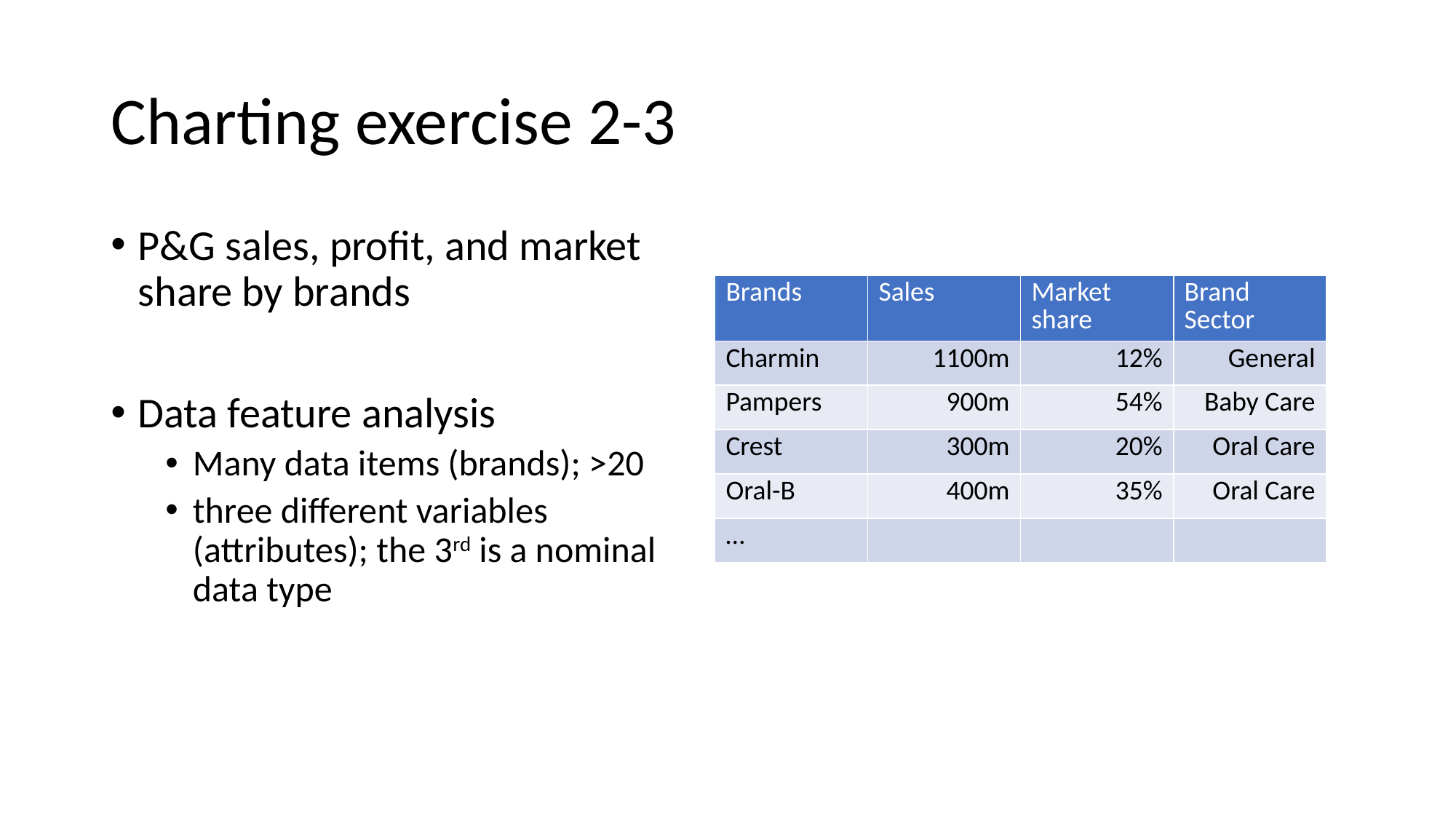

# Charting exercise 2-3
P&G sales, profit, and market share by brands

Data feature analysis
Many data items (brands); >20
three different variables (attributes); the 3rd is a nominal data type
| Brands | Sales | Market share | Brand Sector |
| --- | --- | --- | --- |
| Charmin | 1100m | 12% | General |
| Pampers | 900m | 54% | Baby Care |
| Crest | 300m | 20% | Oral Care |
| Oral-B | 400m | 35% | Oral Care |
| … |  |  |  |